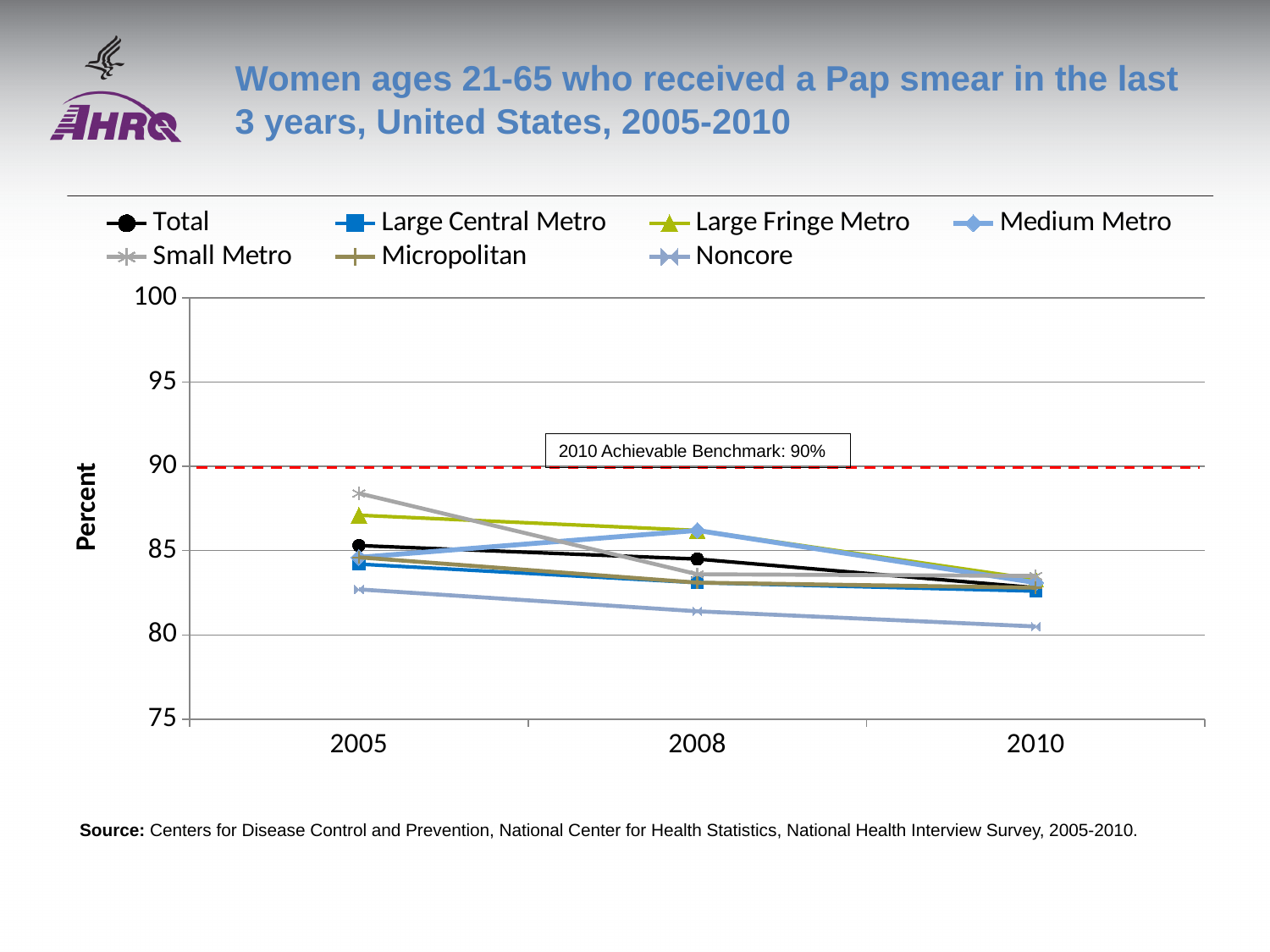

# Women ages 21-65 who received a Pap smear in the last 3 years, United States, 2005-2010

### Chart

| Category | Total | Large Central Metro | Large Fringe Metro | Medium Metro | Small Metro | Micropolitan  | Noncore |
|---|---|---|---|---|---|---|---|
| 2005 | 85.3 | 84.2 | 87.1 | 84.6 | 88.4 | 84.6 | 82.7 |
| 2008 | 84.5 | 83.1 | 86.2 | 86.2 | 83.6 | 83.1 | 81.4 |
| 2010 | 82.8 | 82.6 | 83.3 | 83.1 | 83.5 | 82.8 | 80.5 |
2010 Achievable Benchmark: 90%
Source: Centers for Disease Control and Prevention, National Center for Health Statistics, National Health Interview Survey, 2005-2010.